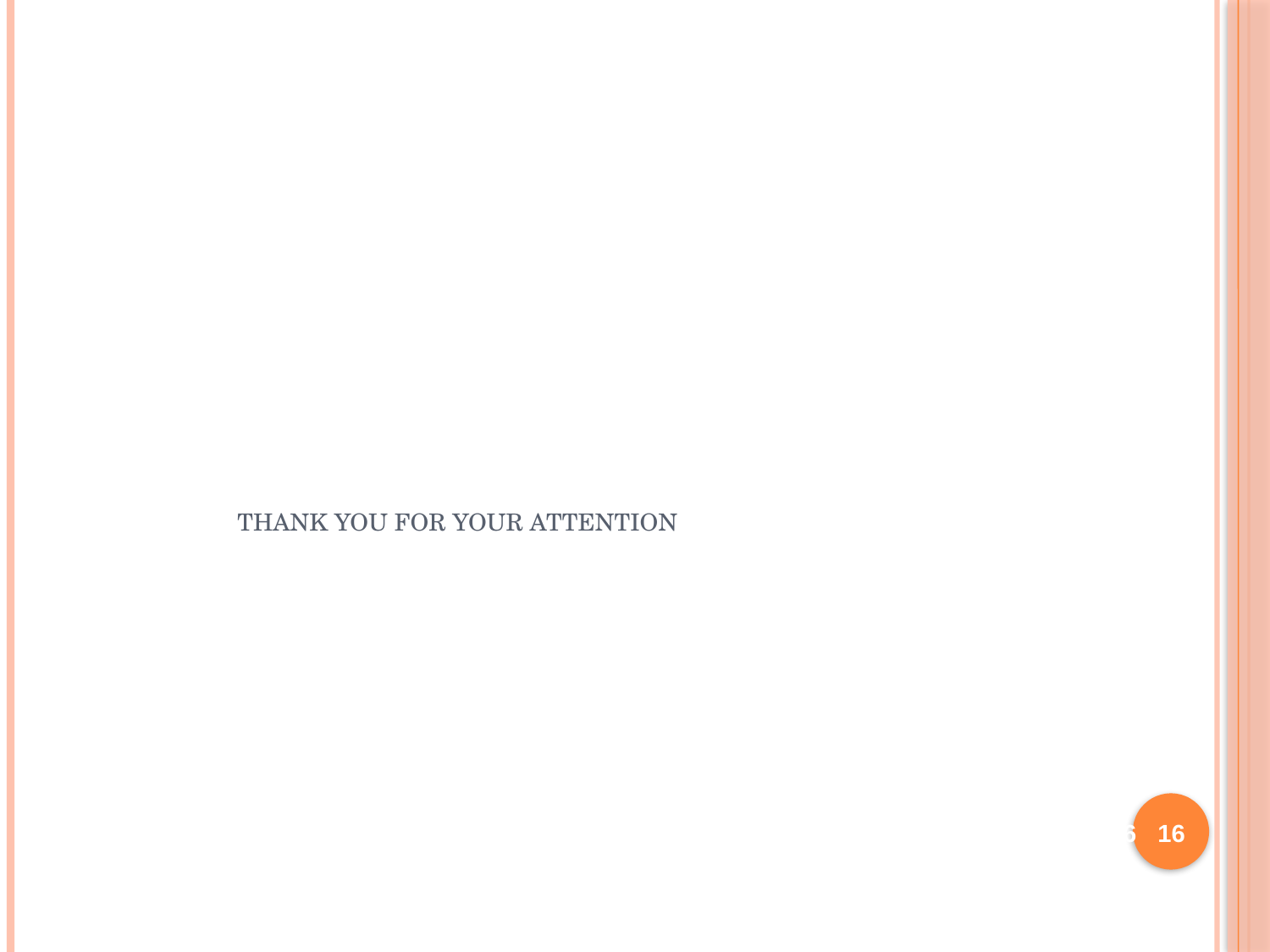

# Thank You for Your Attention
16
16
16